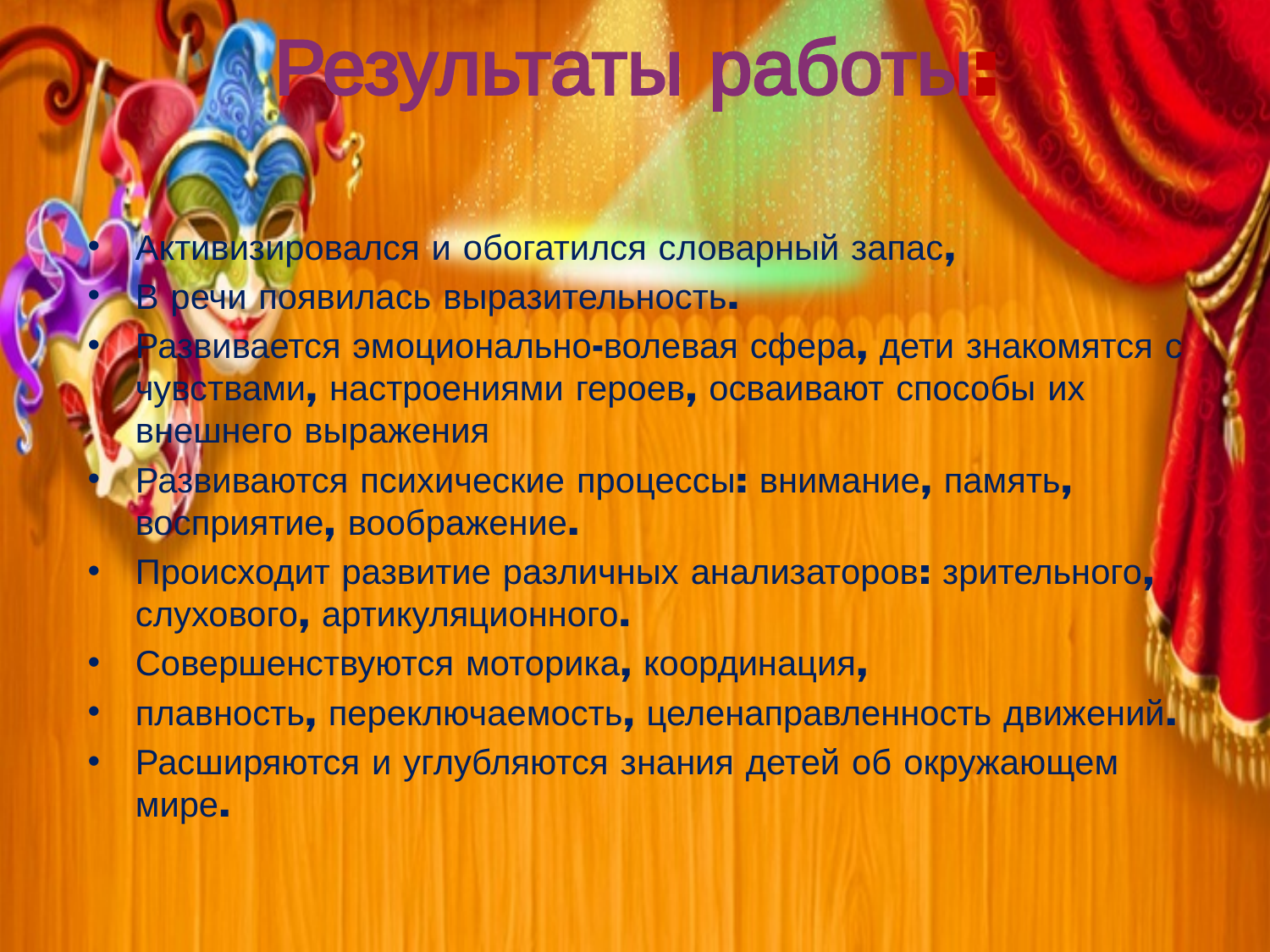

# Результаты работы:
Активизировался и обогатился словарный запас,
В речи появилась выразительность.
Развивается эмоционально-волевая сфера, дети знакомятся с чувствами, настроениями героев, осваивают способы их внешнего выражения
Развиваются психические процессы: внимание, память, восприятие, воображение.
Происходит развитие различных анализаторов: зрительного, слухового, артикуляционного.
Совершенствуются моторика, координация,
плавность, переключаемость, целенаправленность движений.
Расширяются и углубляются знания детей об окружающем мире.